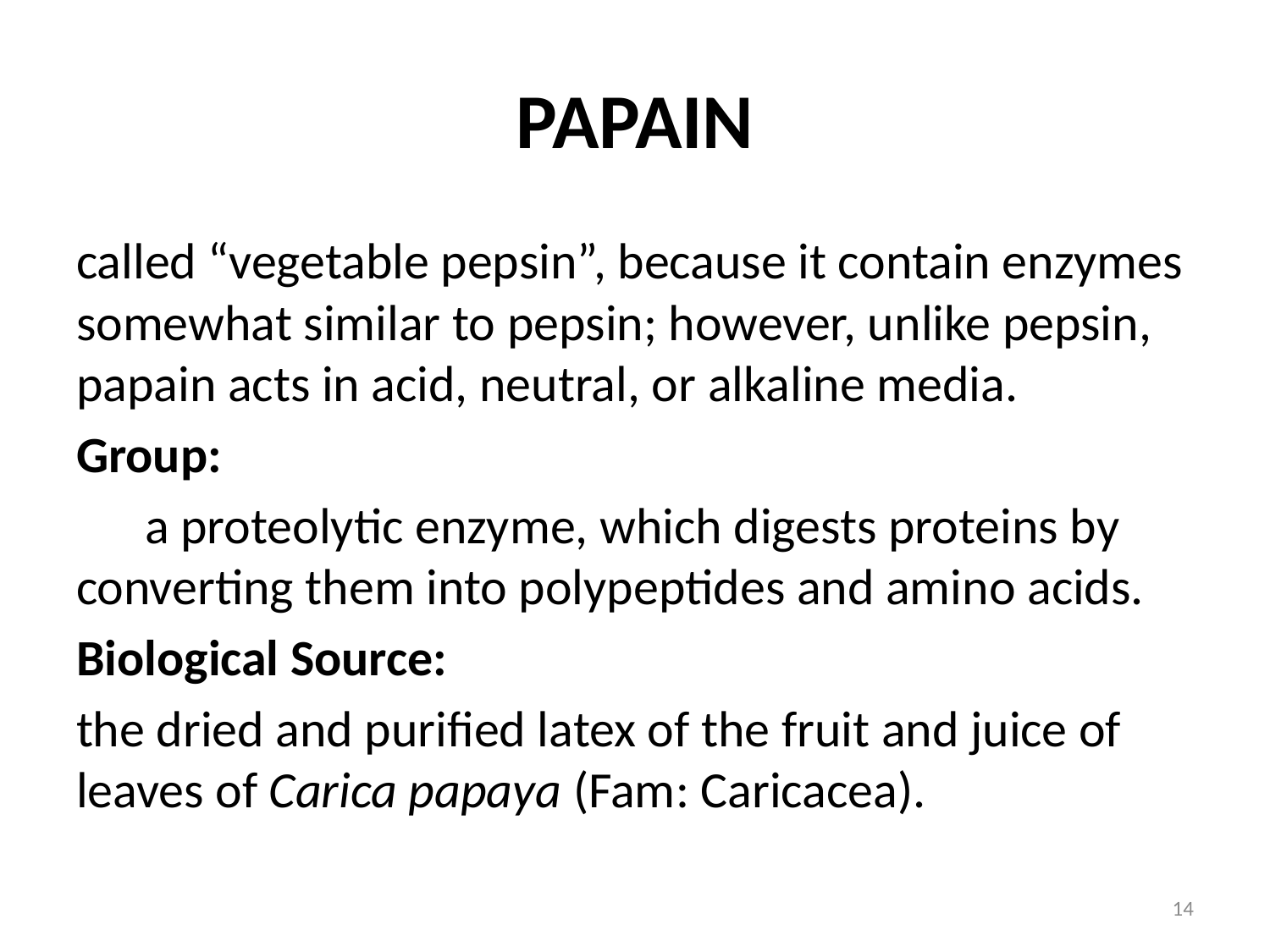

# PAPAIN
called “vegetable pepsin”, because it contain enzymes somewhat similar to pepsin; however, unlike pepsin, papain acts in acid, neutral, or alkaline media.
Group:
      a proteolytic enzyme, which digests proteins by converting them into polypeptides and amino acids.
Biological Source:
the dried and purified latex of the fruit and juice of  leaves of Carica papaya (Fam: Caricacea).

14